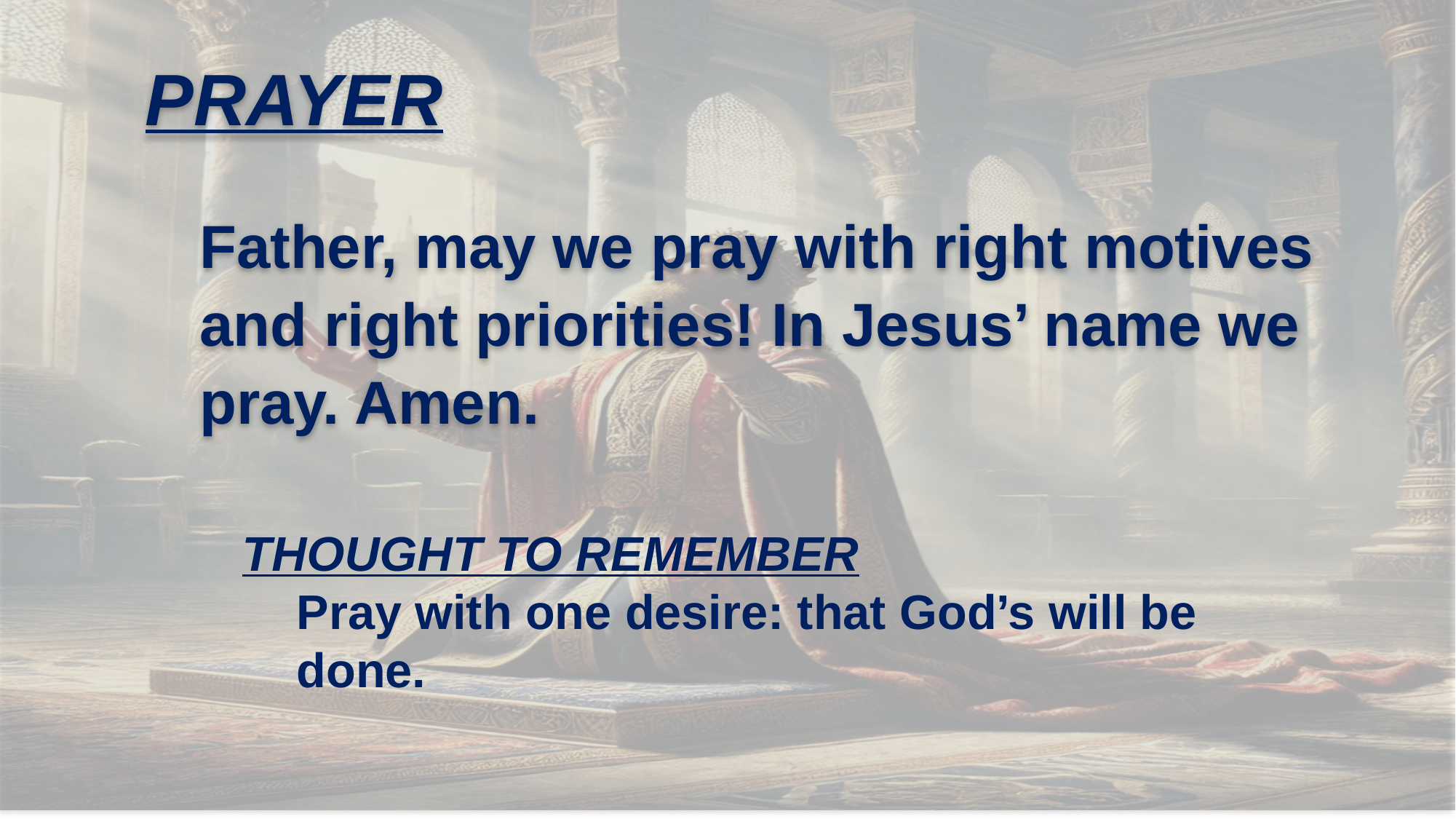

Prayer

Father, may we pray with right motives and right priorities! In Jesus’ name we pray. Amen.
Thought to Remember
Pray with one desire: that God’s will be done.